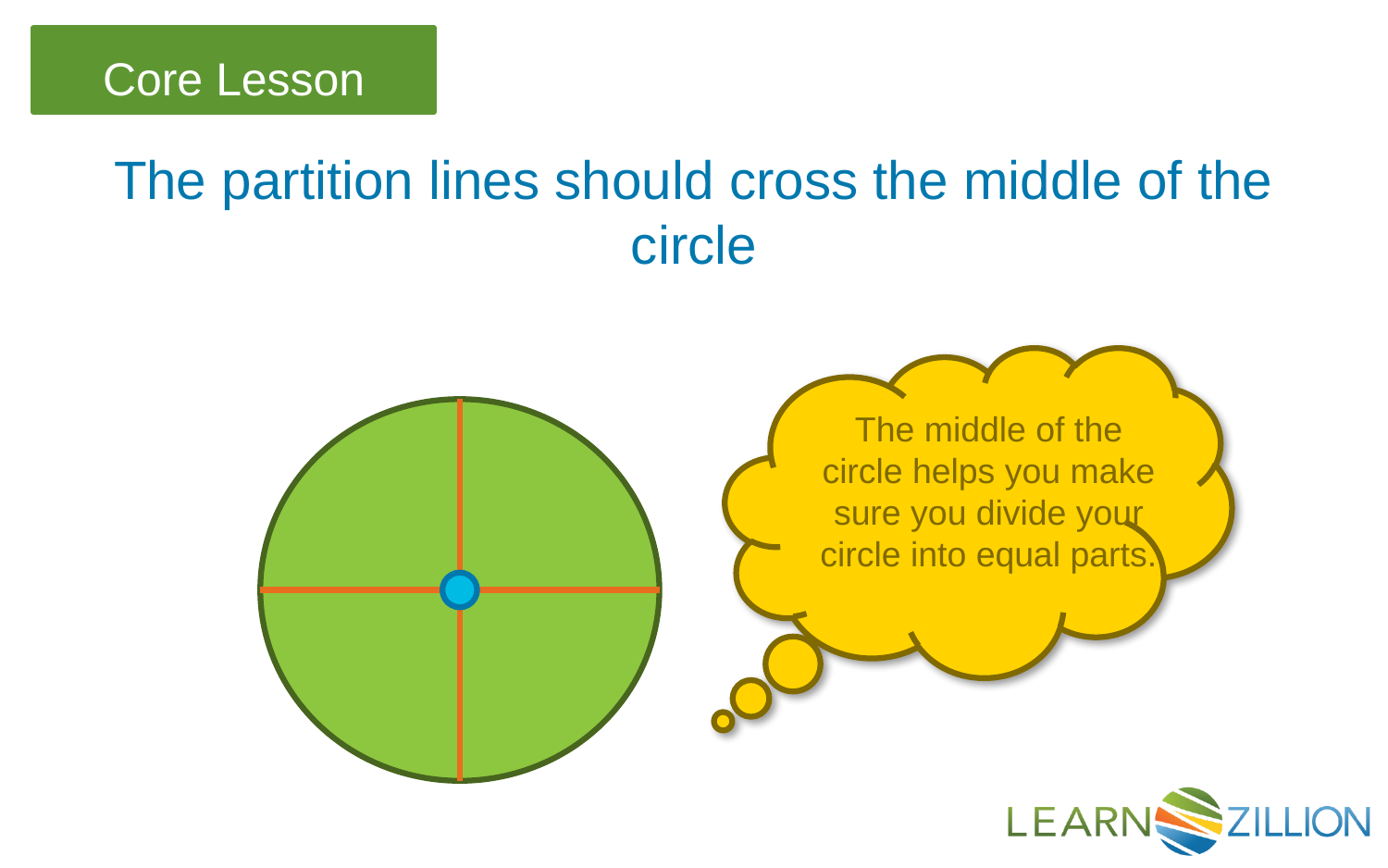

The partition lines should cross the middle of the circle

The middle of the circle helps you make sure you divide your circle into equal parts.